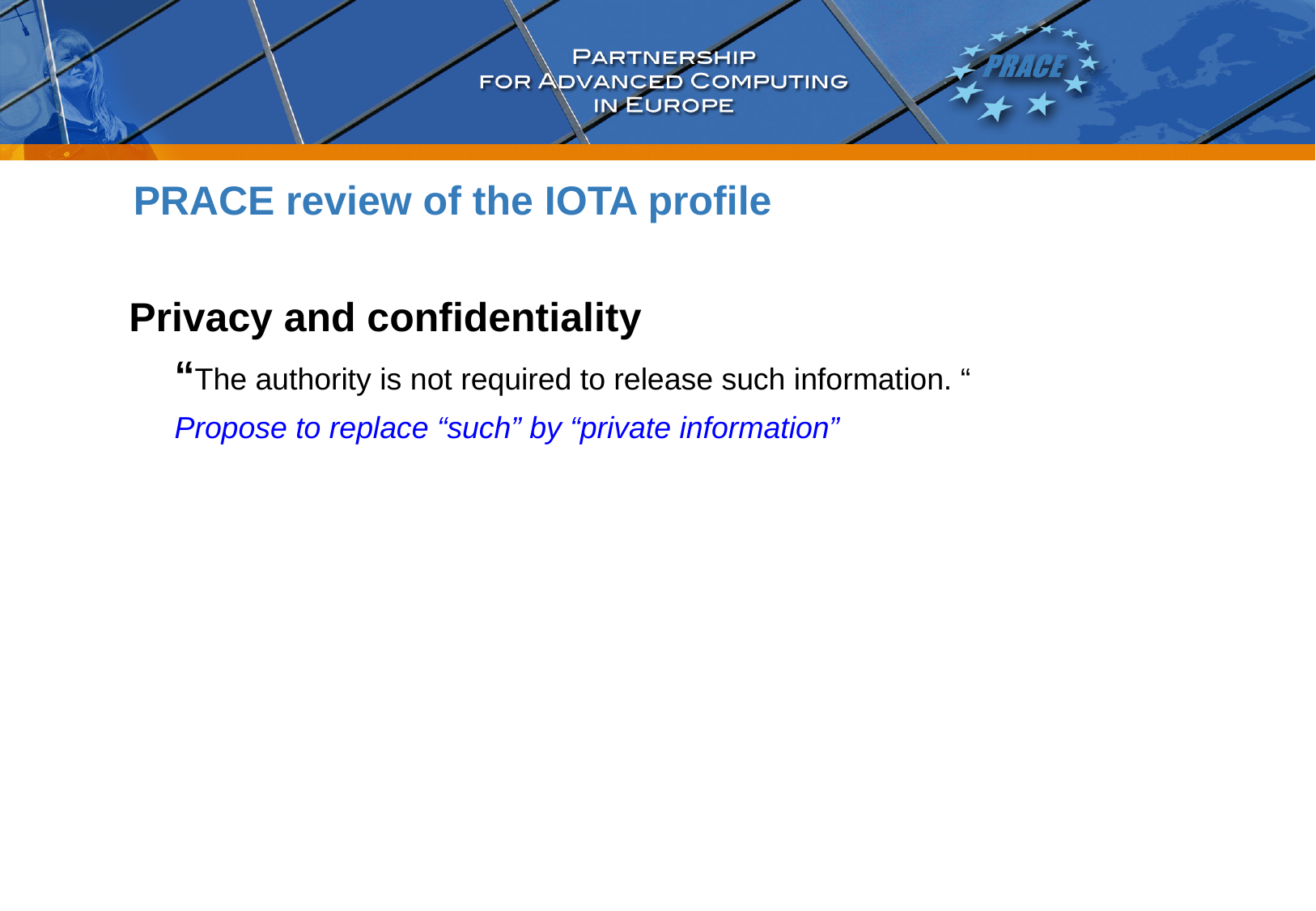

PRACE review of the IOTA profile
Privacy and confidentiality
	“The authority is not required to release such information. “
	Propose to replace “such” by “private information”
18